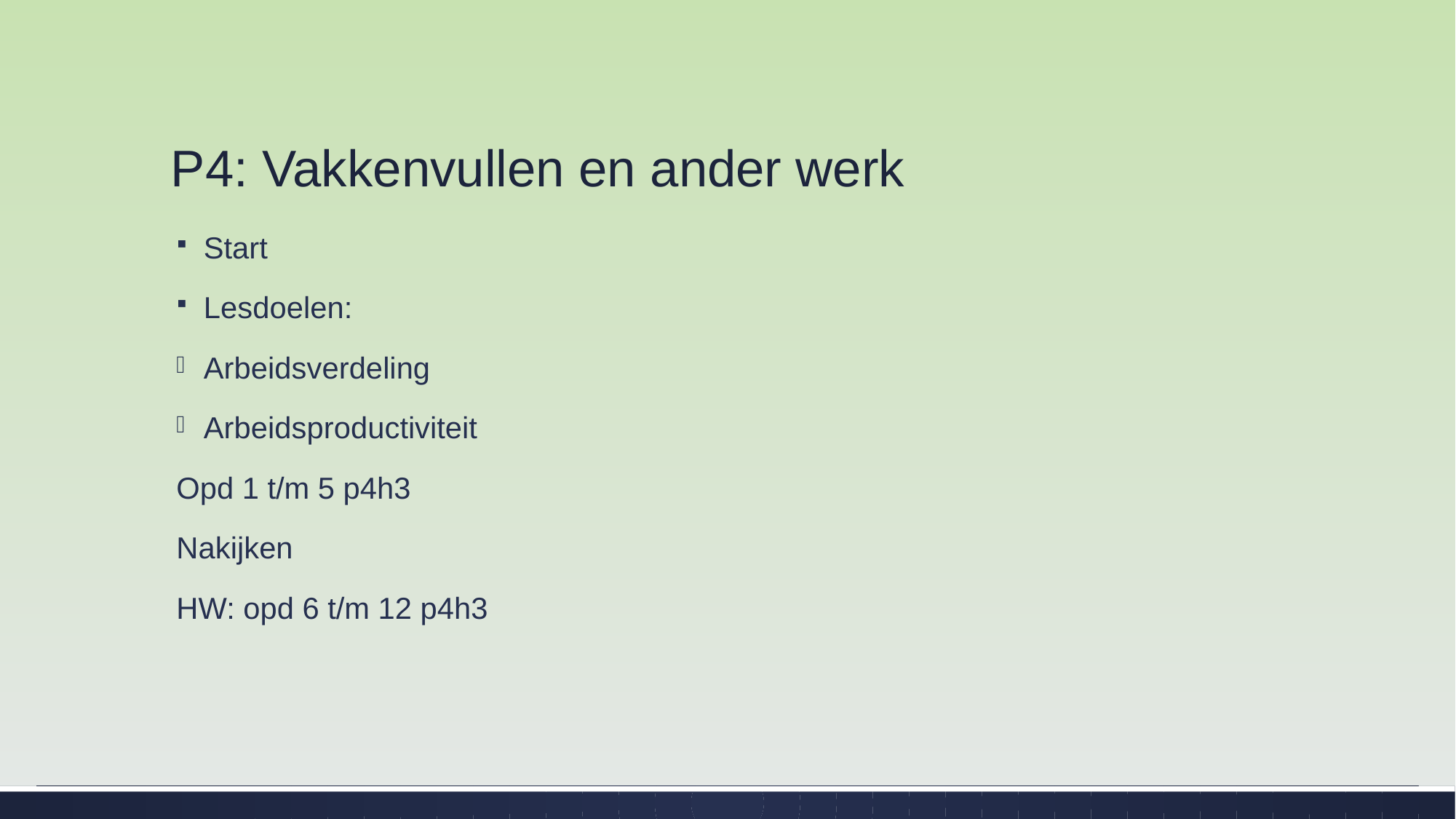

# P4: Vakkenvullen en ander werk
Start
Lesdoelen:
Arbeidsverdeling
Arbeidsproductiviteit
Opd 1 t/m 5 p4h3
Nakijken
HW: opd 6 t/m 12 p4h3